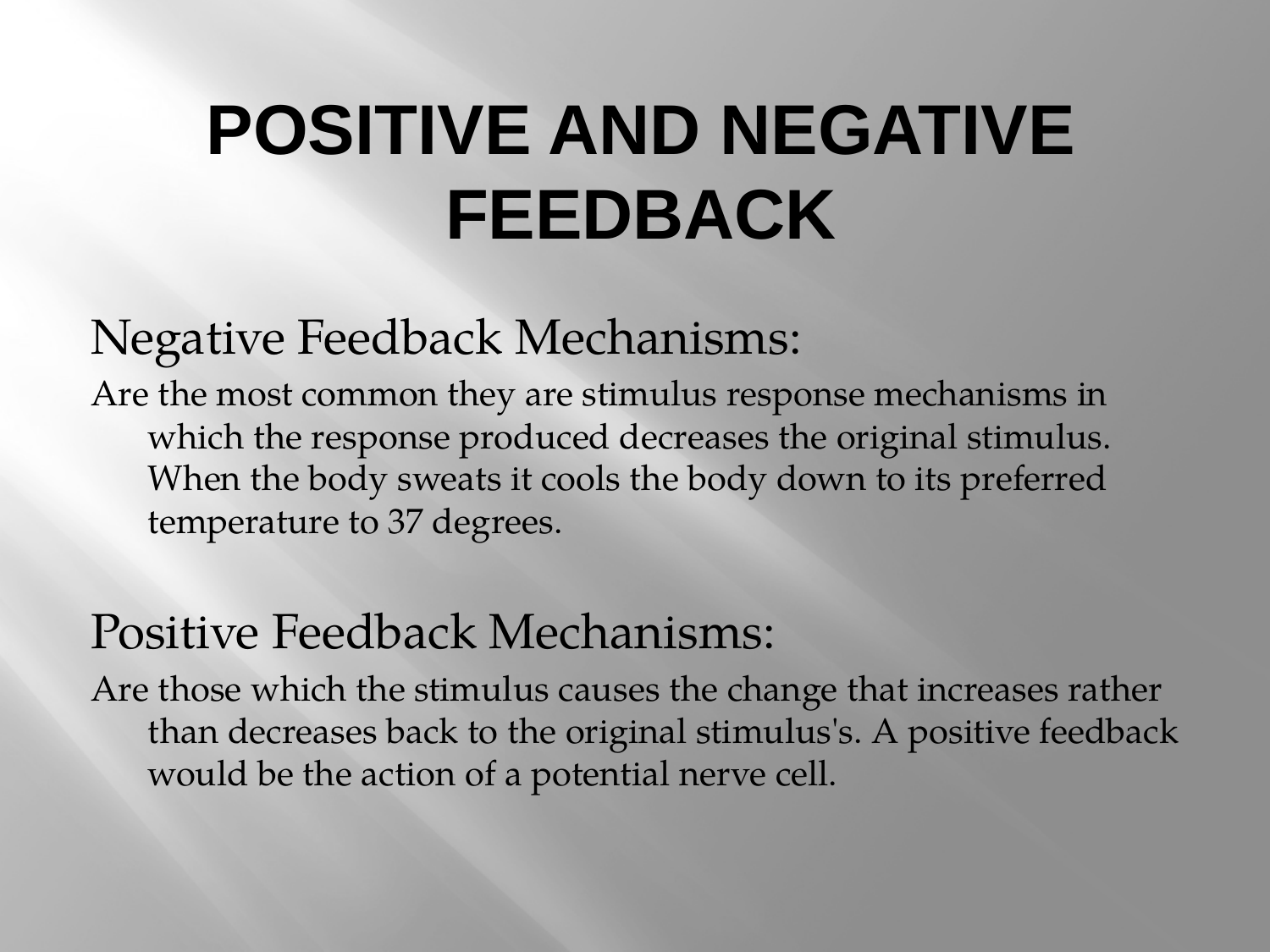

# POSITIVE AND NEGATIVE FEEDBACK
Negative Feedback Mechanisms:
Are the most common they are stimulus response mechanisms in which the response produced decreases the original stimulus. When the body sweats it cools the body down to its preferred temperature to 37 degrees.

Positive Feedback Mechanisms:
Are those which the stimulus causes the change that increases rather than decreases back to the original stimulus's. A positive feedback would be the action of a potential nerve cell.